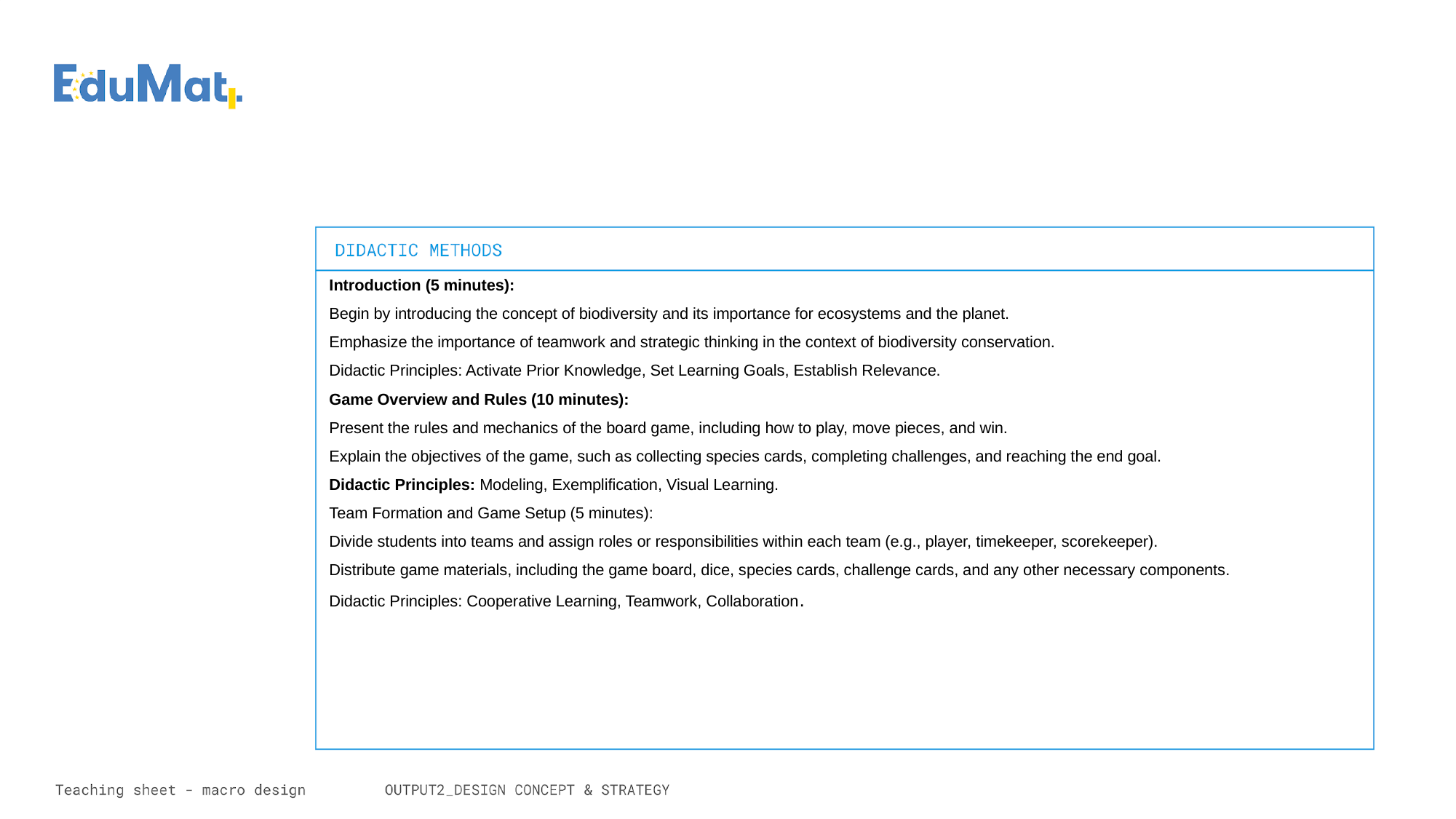

Introduction (5 minutes):
Begin by introducing the concept of biodiversity and its importance for ecosystems and the planet.
Emphasize the importance of teamwork and strategic thinking in the context of biodiversity conservation.
Didactic Principles: Activate Prior Knowledge, Set Learning Goals, Establish Relevance.
Game Overview and Rules (10 minutes):
Present the rules and mechanics of the board game, including how to play, move pieces, and win.
Explain the objectives of the game, such as collecting species cards, completing challenges, and reaching the end goal.
Didactic Principles: Modeling, Exemplification, Visual Learning.
Team Formation and Game Setup (5 minutes):
Divide students into teams and assign roles or responsibilities within each team (e.g., player, timekeeper, scorekeeper).
Distribute game materials, including the game board, dice, species cards, challenge cards, and any other necessary components.
Didactic Principles: Cooperative Learning, Teamwork, Collaboration.